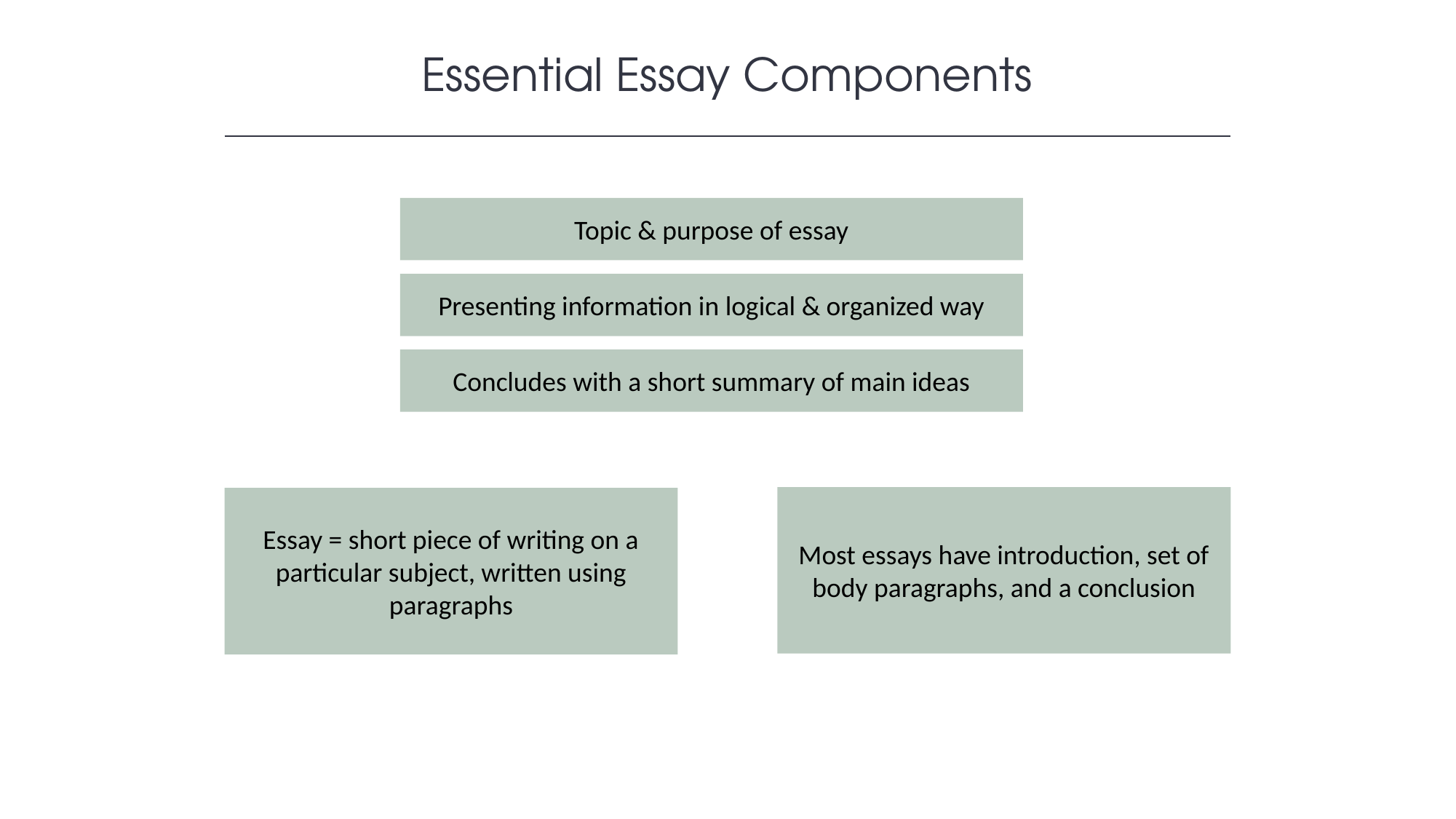

Essential Essay Components
HAWKES LEARNING
Topic & purpose of essay
Presenting information in logical & organized way
Concludes with a short summary of main ideas
Most essays have introduction, set of body paragraphs, and a conclusion
Essay = short piece of writing on a particular subject, written using paragraphs